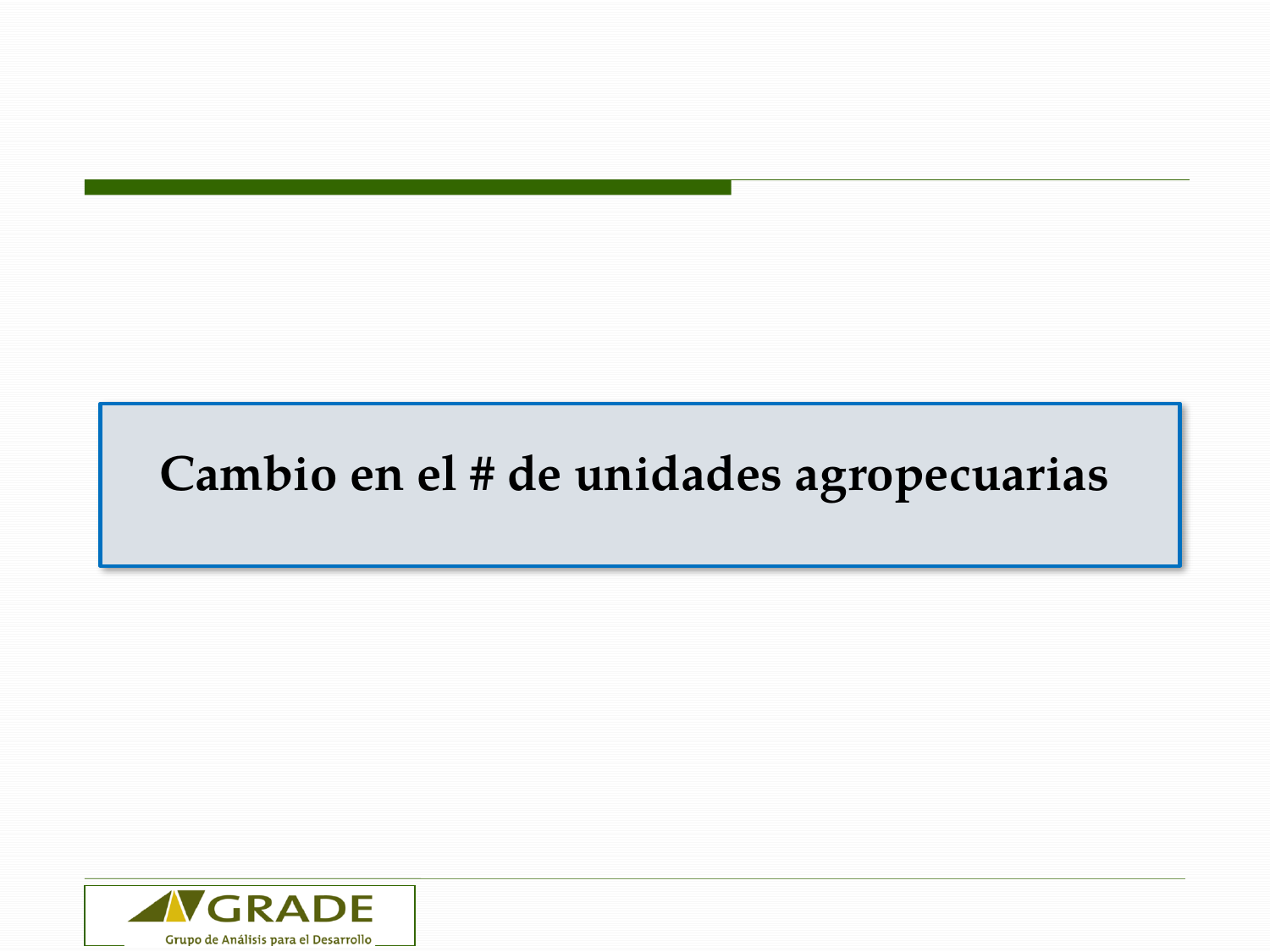

Cambio en el # de unidades agropecuarias